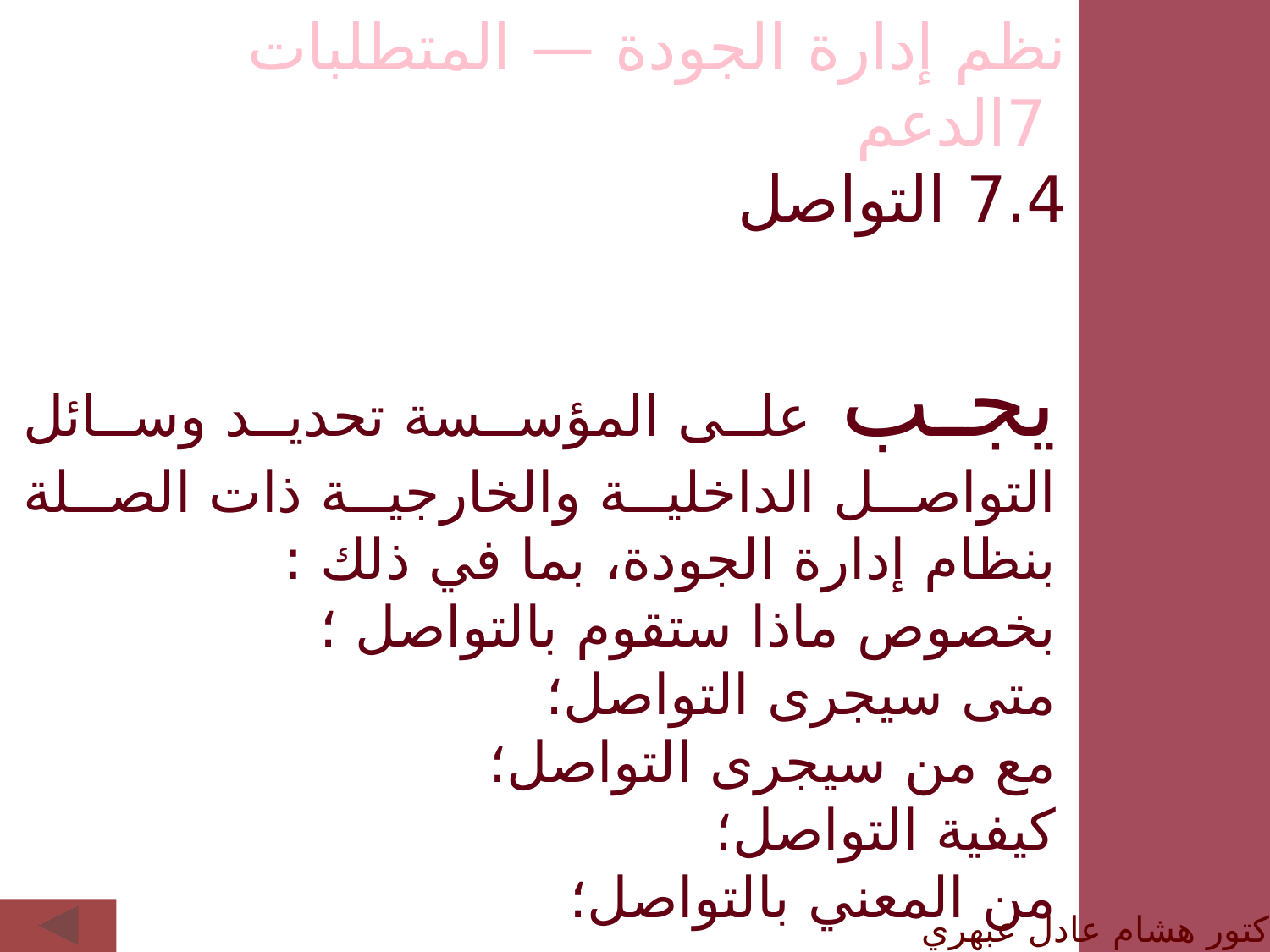

نظم إدارة الجودة — المتطلبات
 7الدعم
7.4 التواصل

يجب على المؤسسة تحديد وسائل التواصل الداخلية والخارجية ذات الصلة بنظام إدارة الجودة، بما في ذلك :
بخصوص ماذا ستقوم بالتواصل ؛
متى سيجرى التواصل؛
مع من سيجرى التواصل؛
كيفية التواصل؛
من المعني بالتواصل؛

الدكتور هشام عادل عبهري